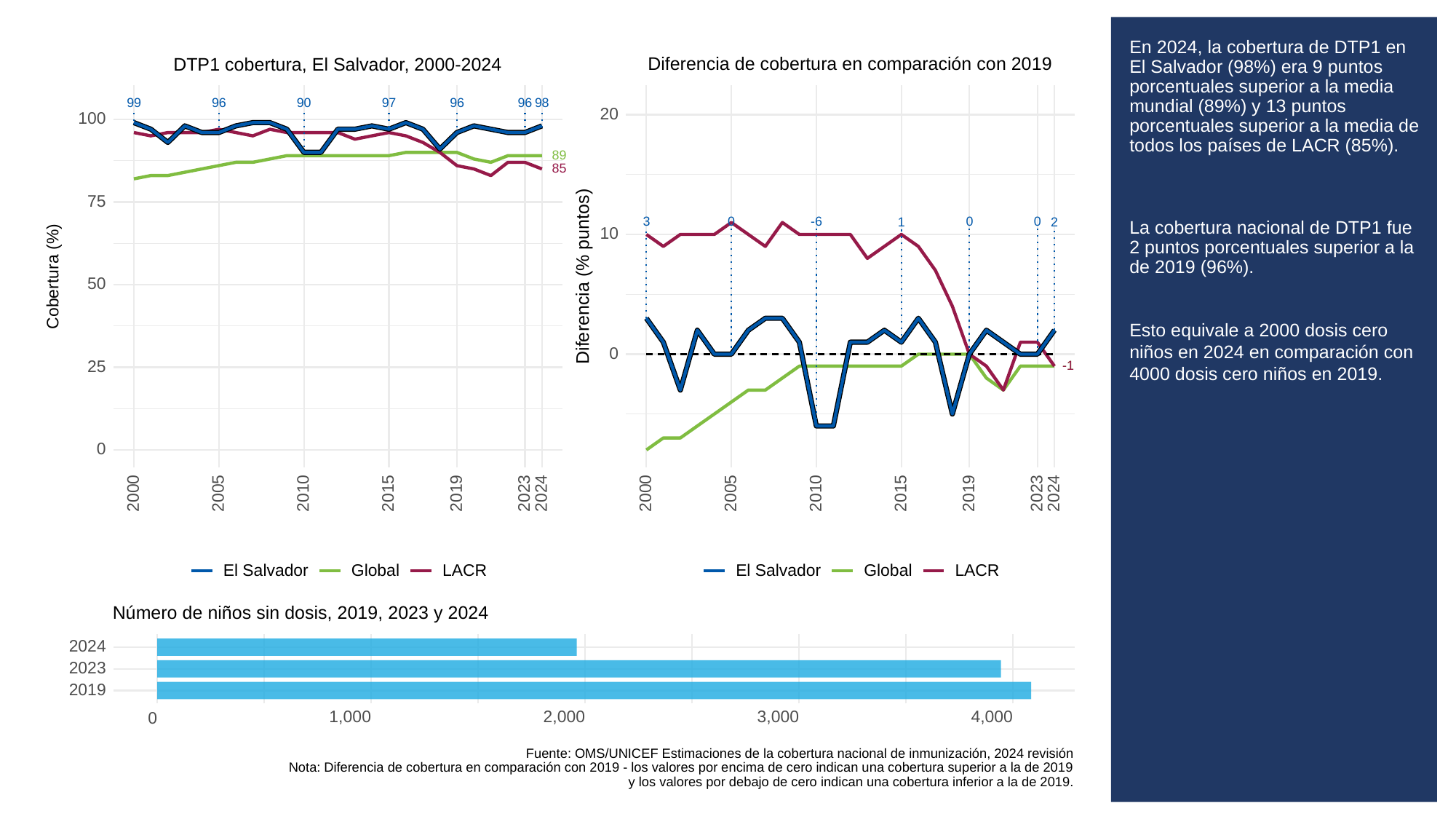

# En 2024, la cobertura de DTP1 en El Salvador (98%) era 9 puntos porcentuales superior a la media mundial (89%) y 13 puntos porcentuales superior a la media de todos los países de LACR (85%).

La cobertura nacional de DTP1 fue 2 puntos porcentuales superior a la de 2019 (96%).

Esto equivale a 2000 dosis cero niños en 2024 en comparación con 4000 dosis cero niños en 2019.

Diferencia de cobertura en comparación con 2019
DTP1 cobertura, El Salvador, 2000-2024

99
96
90
97
96
96
98
20

100

89

85

75

3
0
-6
0
0
1
2

10

Diferencia (% puntos)
Cobertura (%)
50

0

25
-1
-1

0

2023
2023
2000
2005
2010
2015
2019
2024
2000
2005
2010
2015
2019
2024
El Salvador
Global
LACR
El Salvador
Global
LACR

Número de niños sin dosis, 2019, 2023 y 2024

2024

2023

2019

1,000
2,000
3,000
4,000
0
Fuente: OMS/UNICEF Estimaciones de la cobertura nacional de inmunización, 2024 revisión
Nota: Diferencia de cobertura en comparación con 2019 - los valores por encima de cero indican una cobertura superior a la de 2019
y los valores por debajo de cero indican una cobertura inferior a la de 2019.